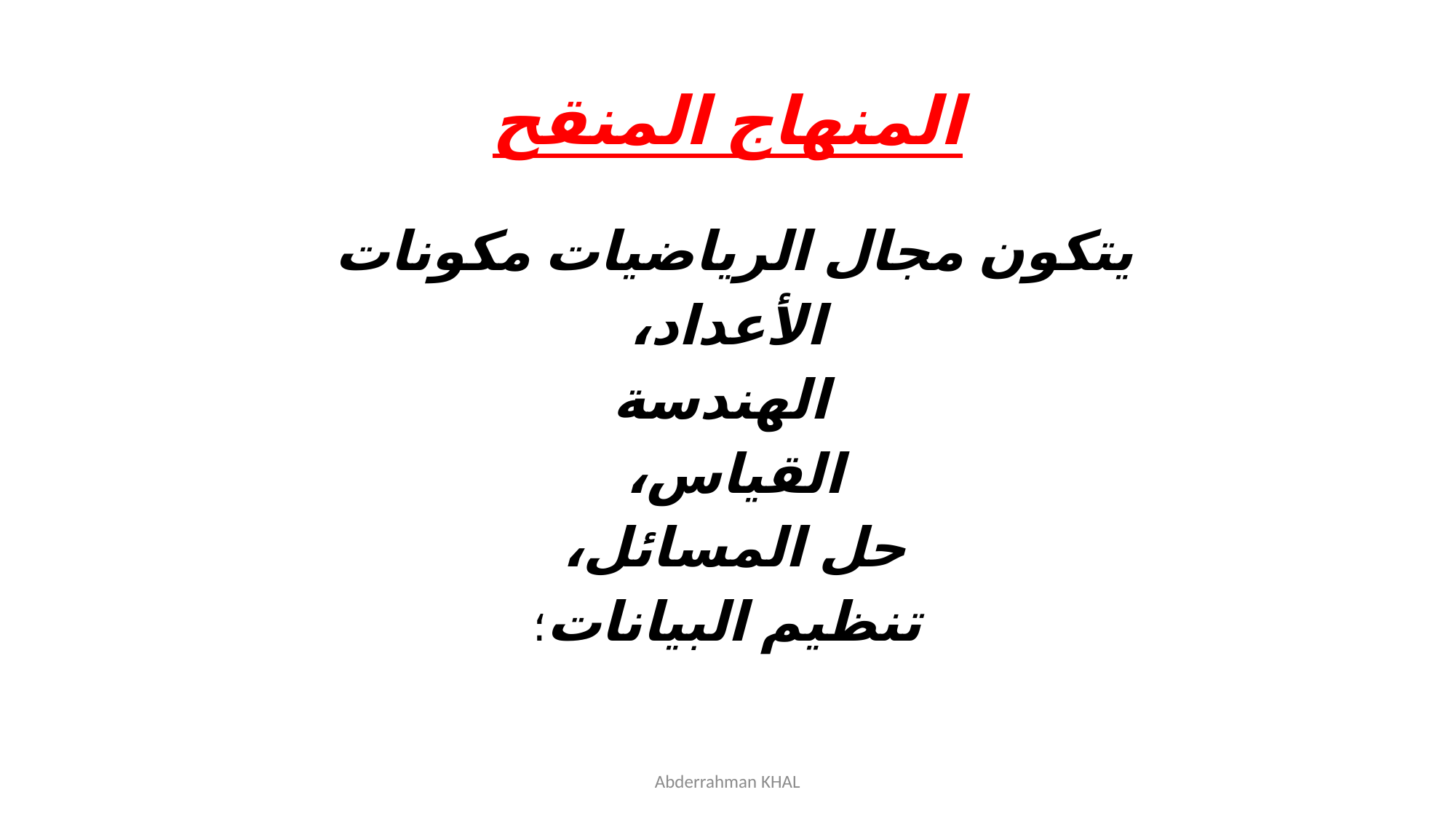

# المنهاج المنقح
يتكون مجال الرياضيات مكونات
الأعداد،
 الهندسة
القياس،
حل المسائل،
تنظيم البيانات؛
Abderrahman KHAL